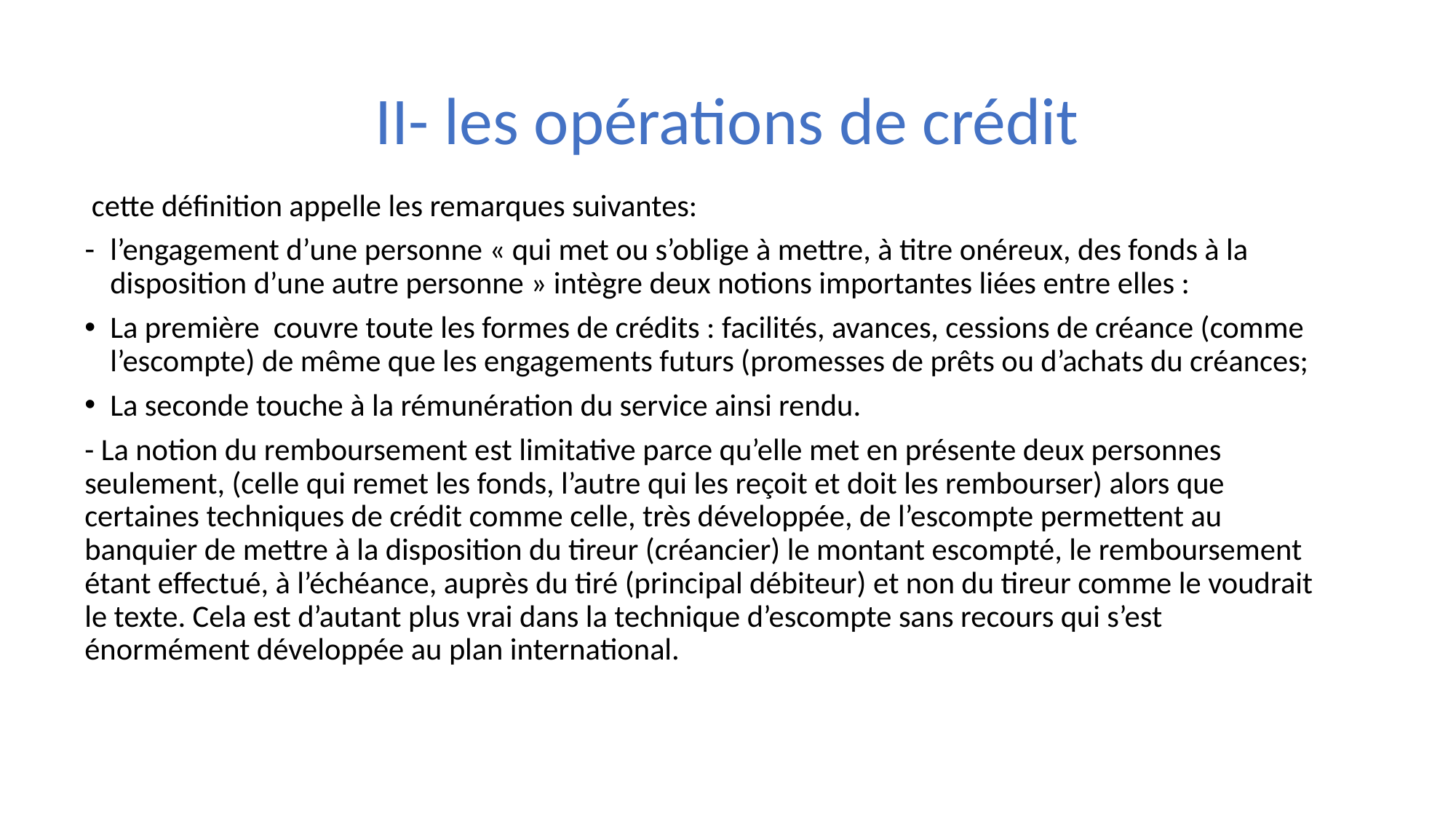

# II- les opérations de crédit
 cette définition appelle les remarques suivantes:
l’engagement d’une personne « qui met ou s’oblige à mettre, à titre onéreux, des fonds à la disposition d’une autre personne » intègre deux notions importantes liées entre elles :
La première  couvre toute les formes de crédits : facilités, avances, cessions de créance (comme l’escompte) de même que les engagements futurs (promesses de prêts ou d’achats du créances;
La seconde touche à la rémunération du service ainsi rendu.
- La notion du remboursement est limitative parce qu’elle met en présente deux personnes seulement, (celle qui remet les fonds, l’autre qui les reçoit et doit les rembourser) alors que certaines techniques de crédit comme celle, très développée, de l’escompte permettent au banquier de mettre à la disposition du tireur (créancier) le montant escompté, le remboursement étant effectué, à l’échéance, auprès du tiré (principal débiteur) et non du tireur comme le voudrait le texte. Cela est d’autant plus vrai dans la technique d’escompte sans recours qui s’est énormément développée au plan international.